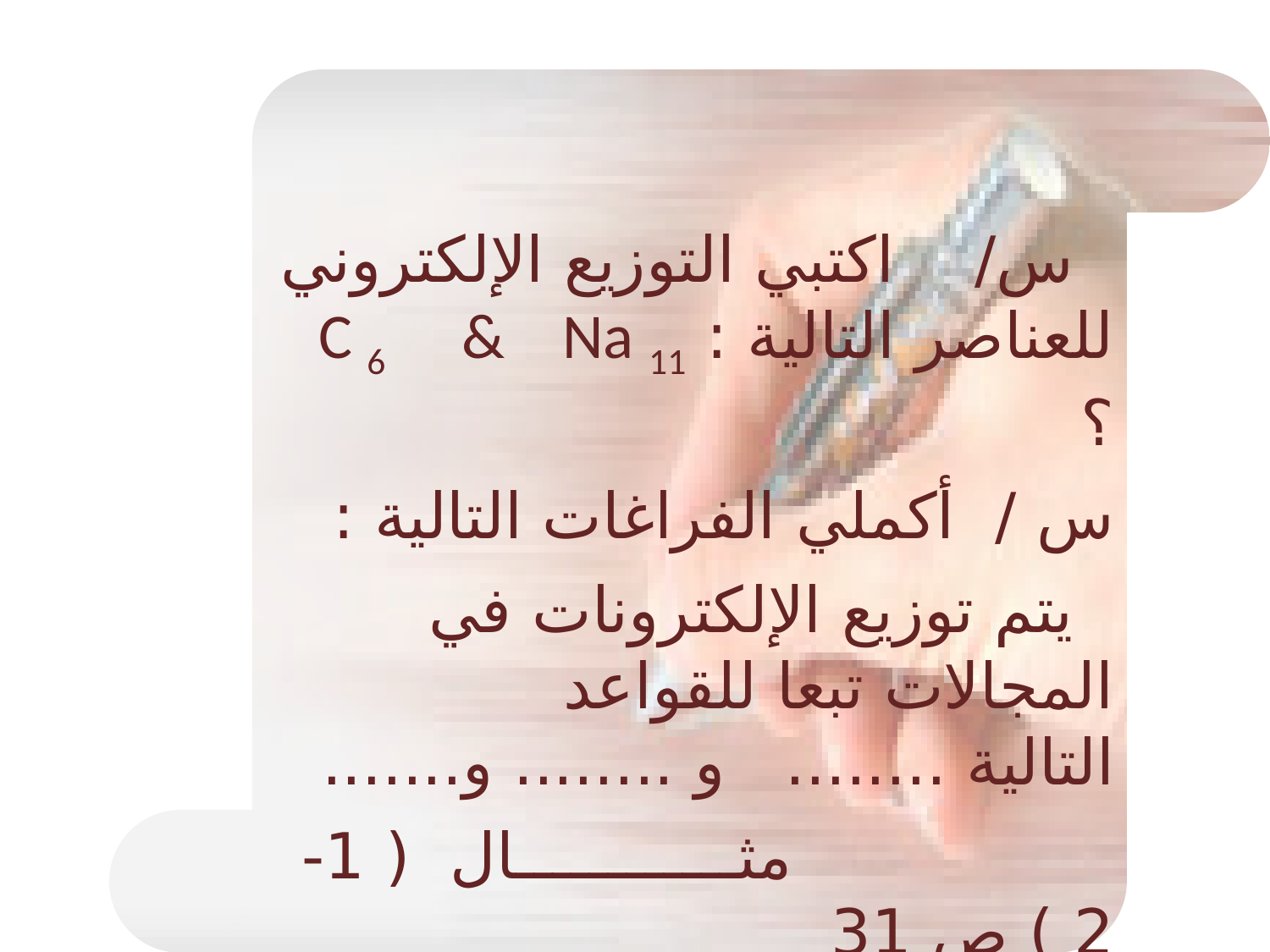

س/    اكتبي التوزيع الإلكتروني للعناصر التالية : C 6       &    Na 11    ؟
س /  أكملي الفراغات التالية :
  يتم توزيع الإلكترونات في المجالات تبعا للقواعد التالية ........   و ........ و.......
                مثــــــــــــال  ( 1-2 ) ص 31